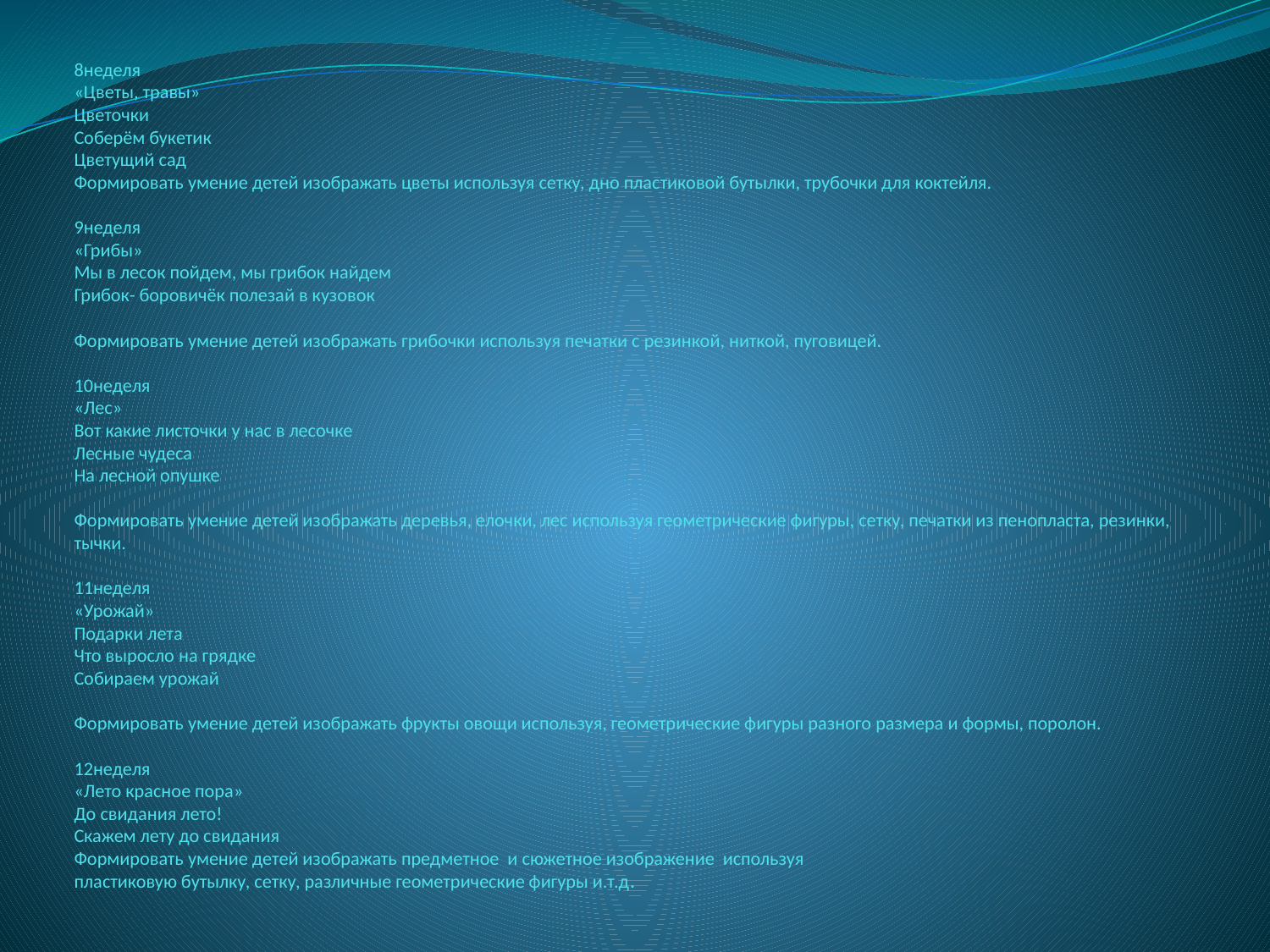

# 8неделя «Цветы, травы» Цветочки Соберём букетик Цветущий сад Формировать умение детей изображать цветы используя сетку, дно пластиковой бутылки, трубочки для коктейля. 9неделя «Грибы» Мы в лесок пойдем, мы грибок найдем Грибок- боровичёк полезай в кузовок   Формировать умение детей изображать грибочки используя печатки с резинкой, ниткой, пуговицей. 10неделя «Лес» Вот какие листочки у нас в лесочке Лесные чудеса На лесной опушке   Формировать умение детей изображать деревья, елочки, лес используя геометрические фигуры, сетку, печатки из пенопласта, резинки, тычки. 11неделя «Урожай» Подарки лета Что выросло на грядке Собираем урожай   Формировать умение детей изображать фрукты овощи используя, геометрические фигуры разного размера и формы, поролон. 12неделя «Лето красное пора» До свидания лето! Скажем лету до свидания Формировать умение детей изображать предметное  и сюжетное изображение  используя пластиковую бутылку, сетку, различные геометрические фигуры и.т.д.